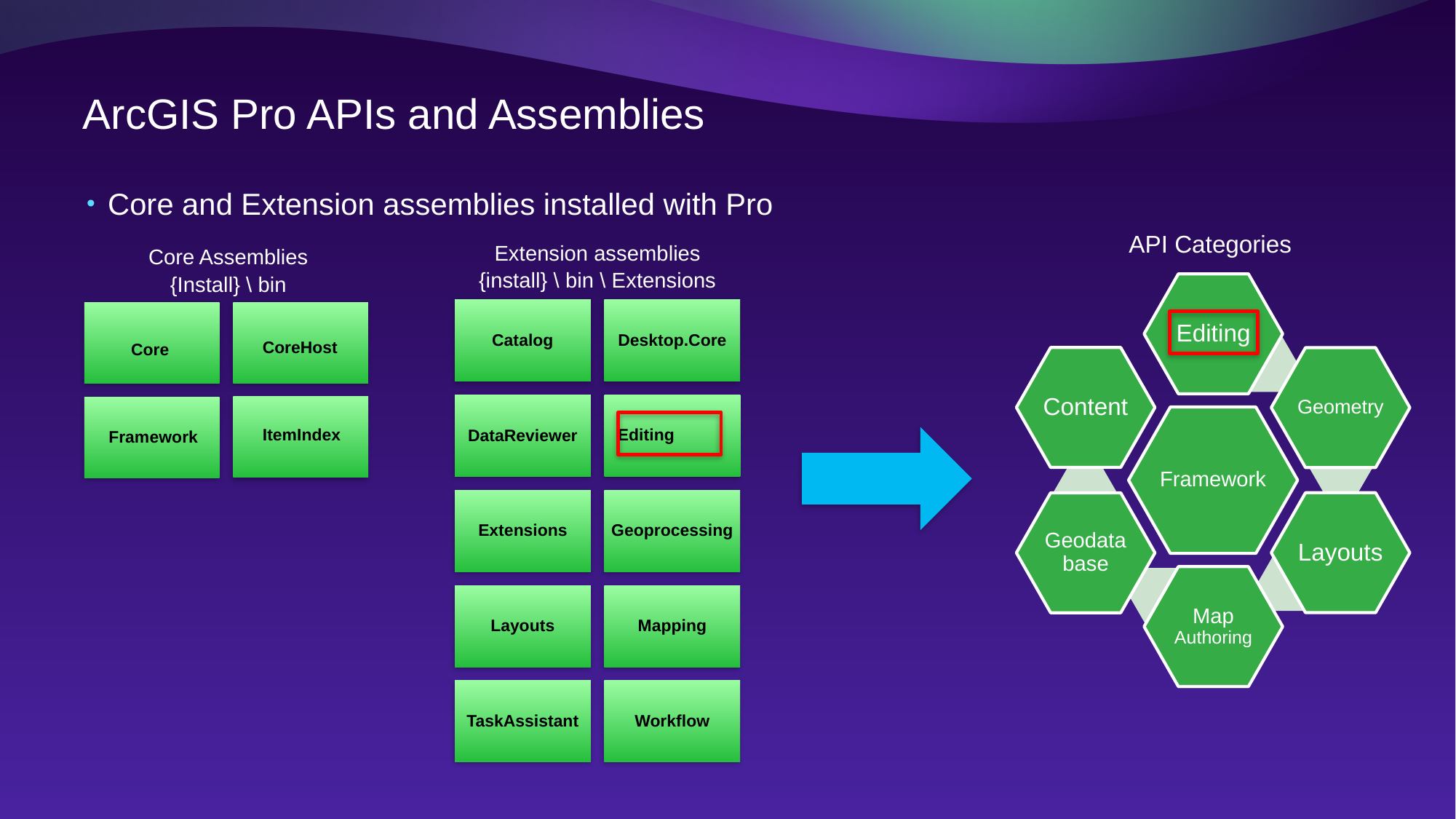

# ArcGIS Pro APIs and Assemblies
Core and Extension assemblies installed with Pro

Catalog
Desktop.Core
DataReviewer
Editing
Extensions
Geoprocessing
Layouts
Mapping
TaskAssistant
Workflow
API Categories
Extension assemblies
{install} \ bin \ Extensions
Core Assemblies
{Install} \ bin
Framework
Editing
Geometry
Layouts
Map Authoring
Geodatabase
Content

CoreHost
Core

ItemIndex
Framework